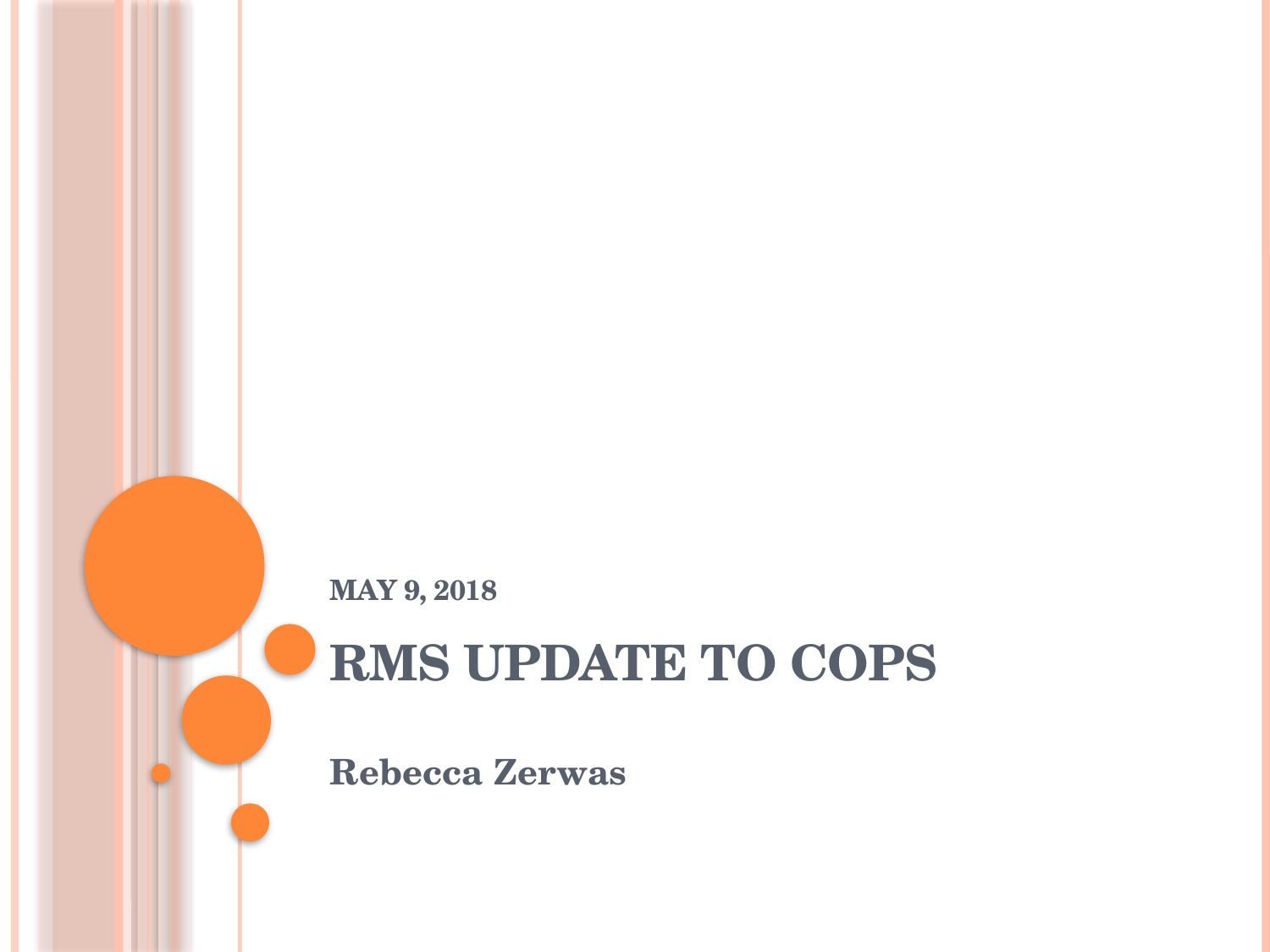

# May 9, 2018 RMS Update to COPS

Rebecca Zerwas